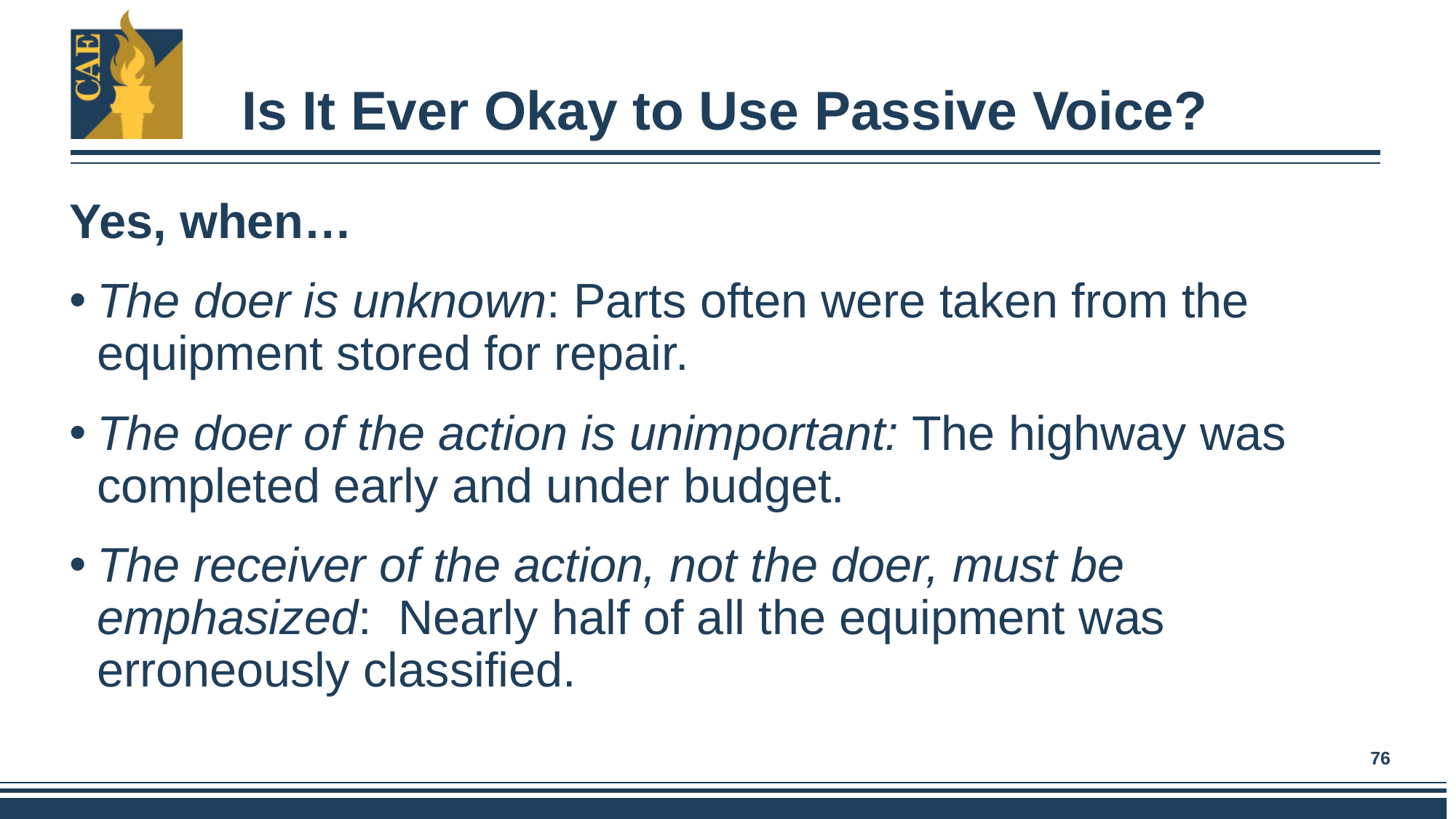

# Is It Ever Okay to Use Passive Voice?
Yes, when…
The doer is unknown: Parts often were taken from the equipment stored for repair.
The doer of the action is unimportant: The highway was completed early and under budget.
The receiver of the action, not the doer, must be emphasized:  Nearly half of all the equipment was erroneously classified.

76